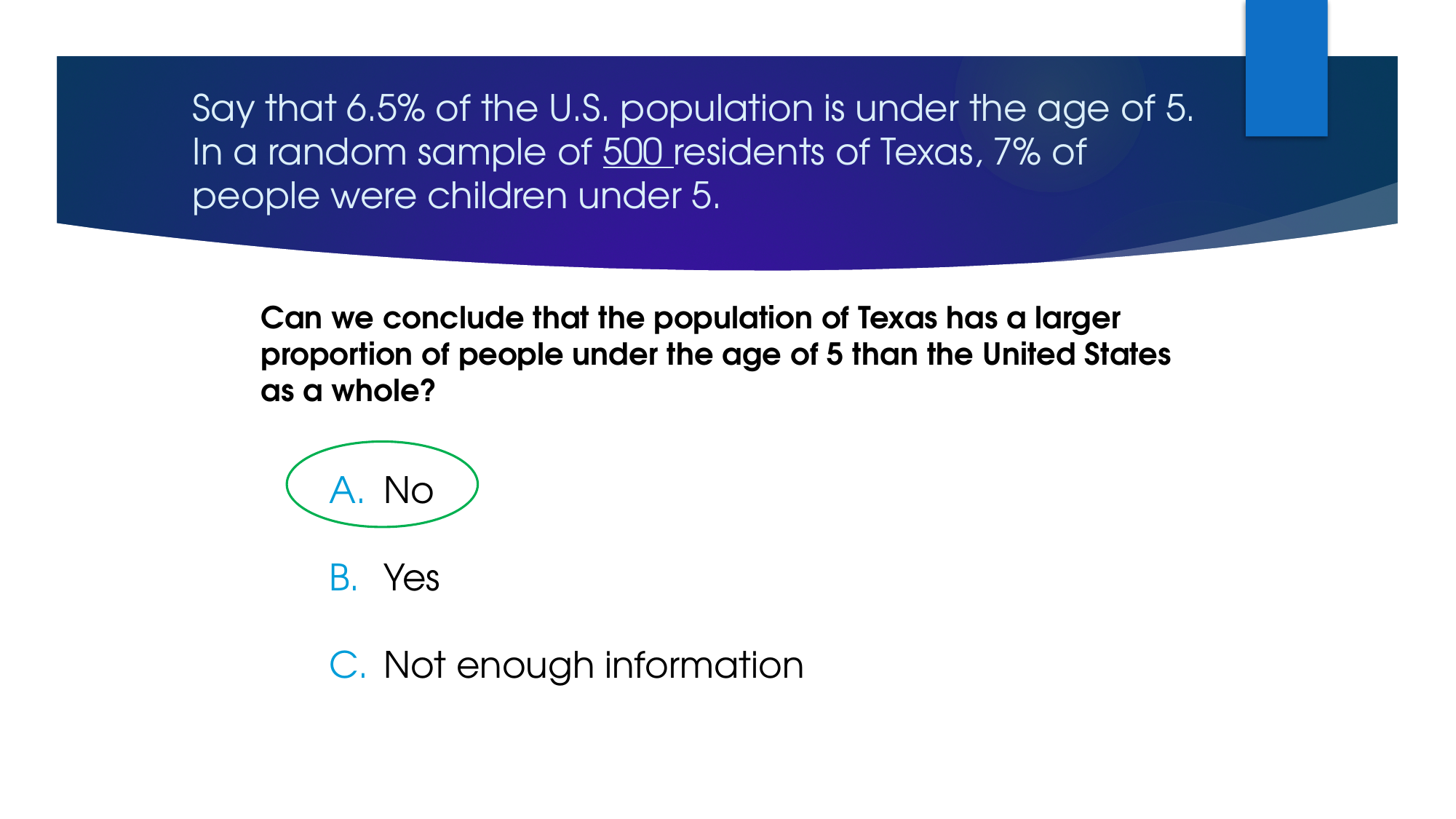

# Say that 6.5% of the U.S. population is under the age of 5. In a random sample of 500 residents of Texas, 7% of people were children under 5.
Can we conclude that the population of Texas has a larger proportion of people under the age of 5 than the United States as a whole?

No

Yes

Not enough information